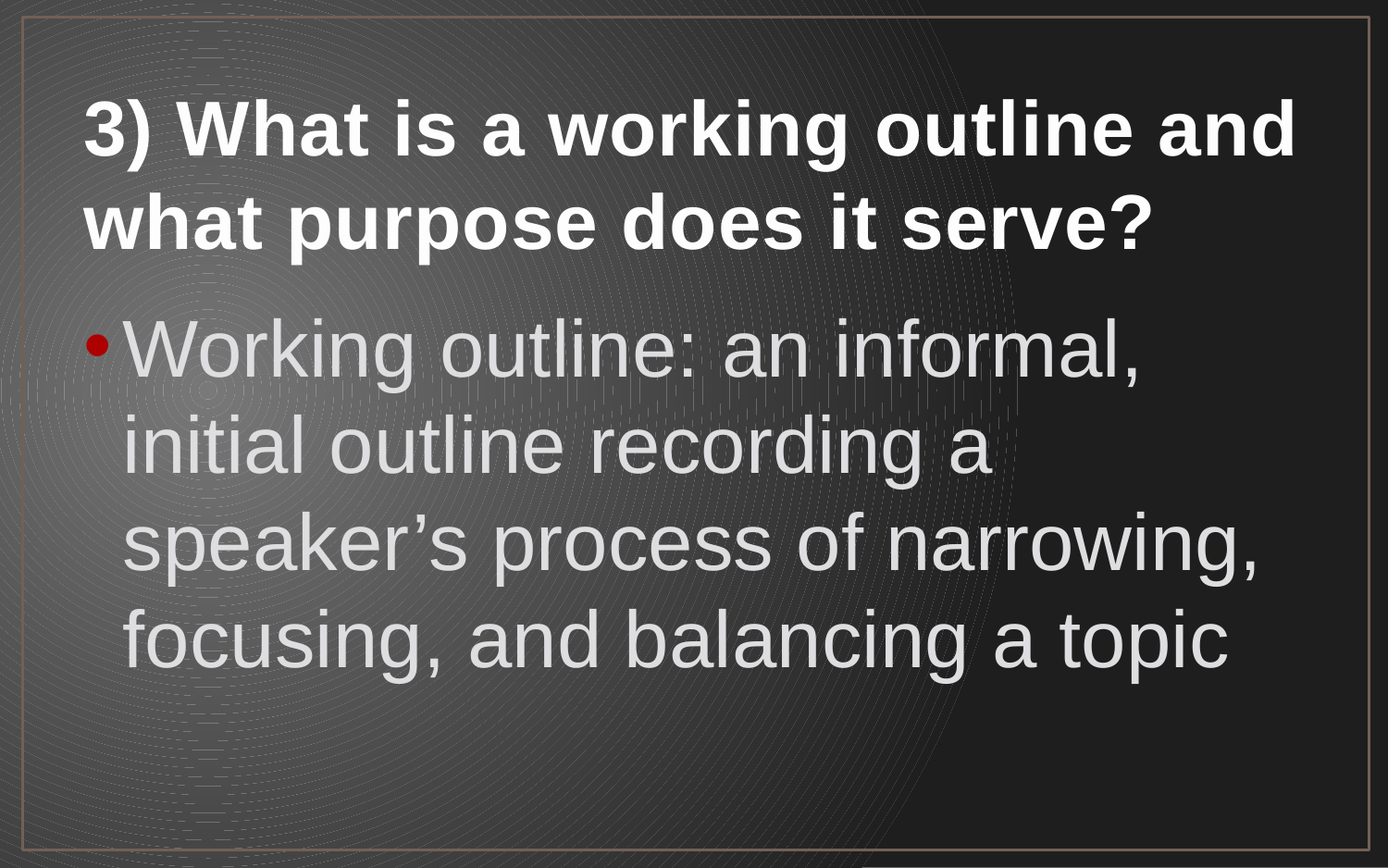

# 3) What is a working outline and what purpose does it serve?
Working outline: an informal, initial outline recording a speaker’s process of narrowing, focusing, and balancing a topic